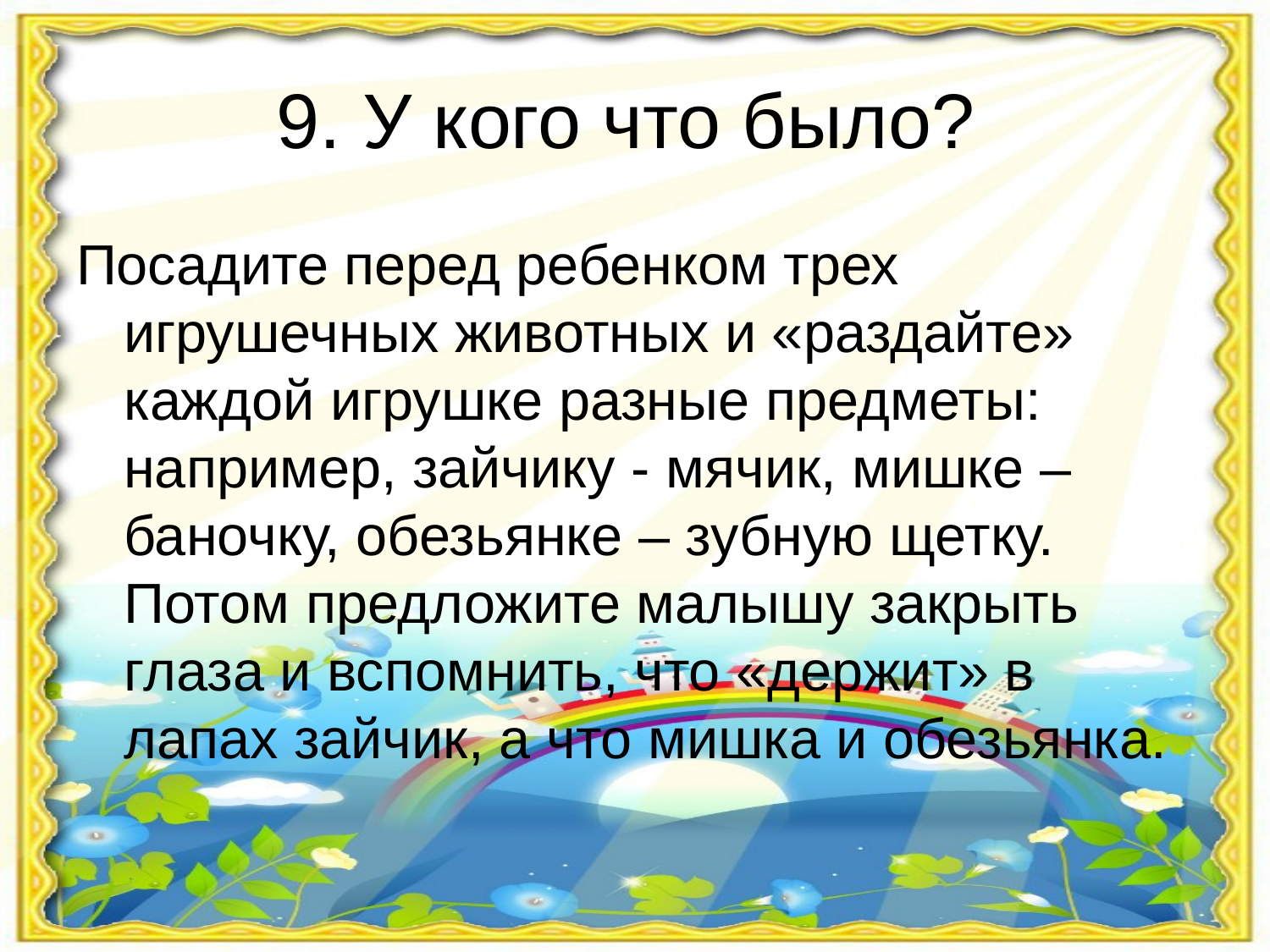

# 9. У кого что было?
Посадите перед ребенком трех игрушечных животных и «раздайте» каждой игрушке разные предметы: например, зайчику - мячик, мишке – баночку, обезьянке – зубную щетку. Потом предложите малышу закрыть глаза и вспомнить, что «держит» в лапах зайчик, а что мишка и обезьянка.